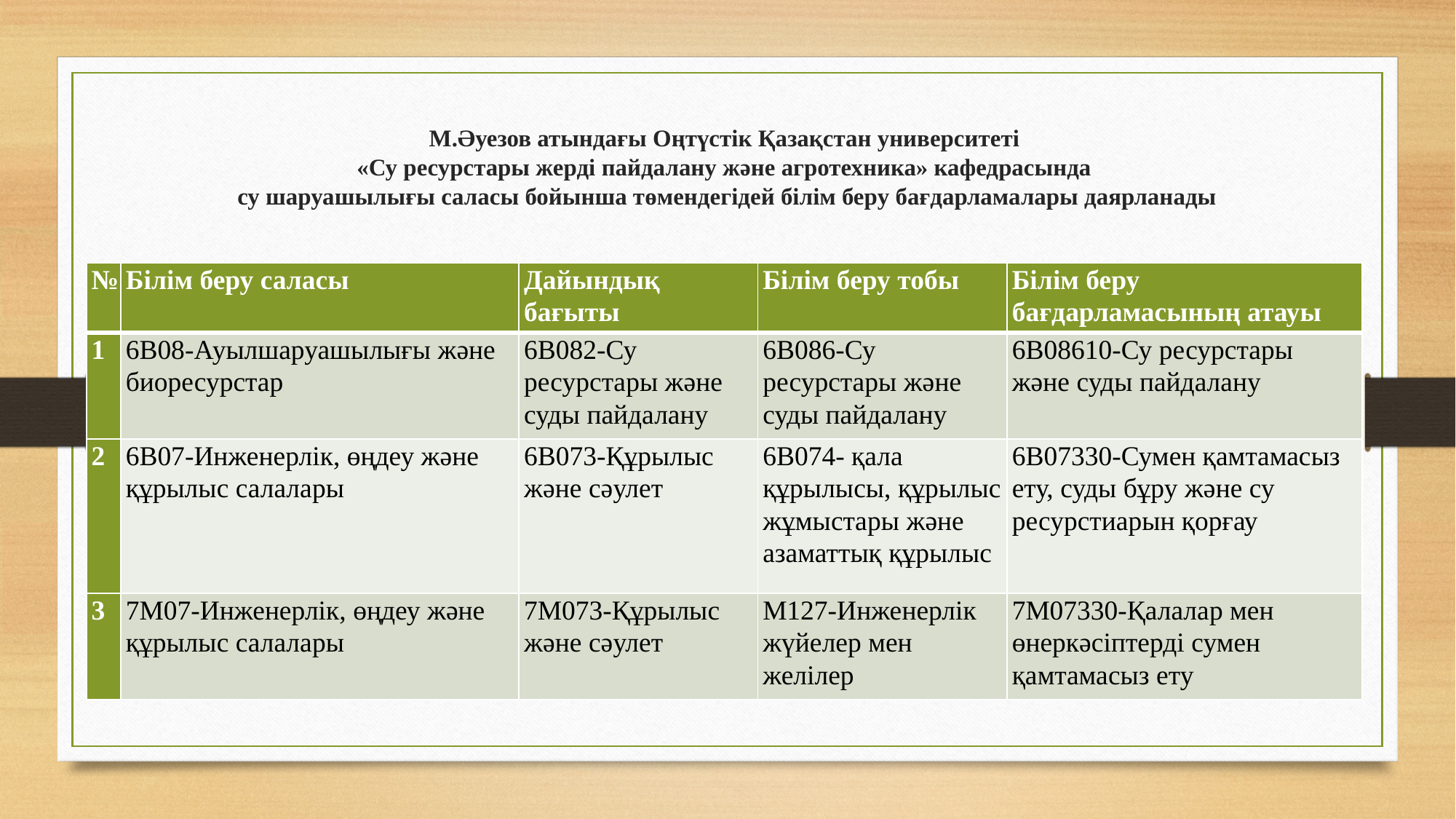

# М.Әуезов атындағы Оңтүстік Қазақстан университеті «Су ресурстары жерді пайдалану және агротехника» кафедрасында су шаруашылығы саласы бойынша төмендегідей білім беру бағдарламалары даярланады
| № | Білім беру саласы | Дайындық бағыты | Білім беру тобы | Білім беру бағдарламасының атауы |
| --- | --- | --- | --- | --- |
| 1 | 6В08-Ауылшаруашылығы және биоресурстар | 6В082-Су ресурстары және суды пайдалану | 6В086-Су ресурстары және суды пайдалану | 6В08610-Су ресурстары және суды пайдалану |
| 2 | 6В07-Инженерлік, өңдеу және құрылыс салалары | 6В073-Құрылыс және сәулет | 6В074- қала құрылысы, құрылыс жұмыстары және азаматтық құрылыс | 6В07330-Сумен қамтамасыз ету, суды бұру және су ресурстиарын қорғау |
| 3 | 7М07-Инженерлік, өңдеу және құрылыс салалары | 7М073-Құрылыс және сәулет | М127-Инженерлік жүйелер мен желілер | 7М07330-Қалалар мен өнеркәсіптерді сумен қамтамасыз ету |